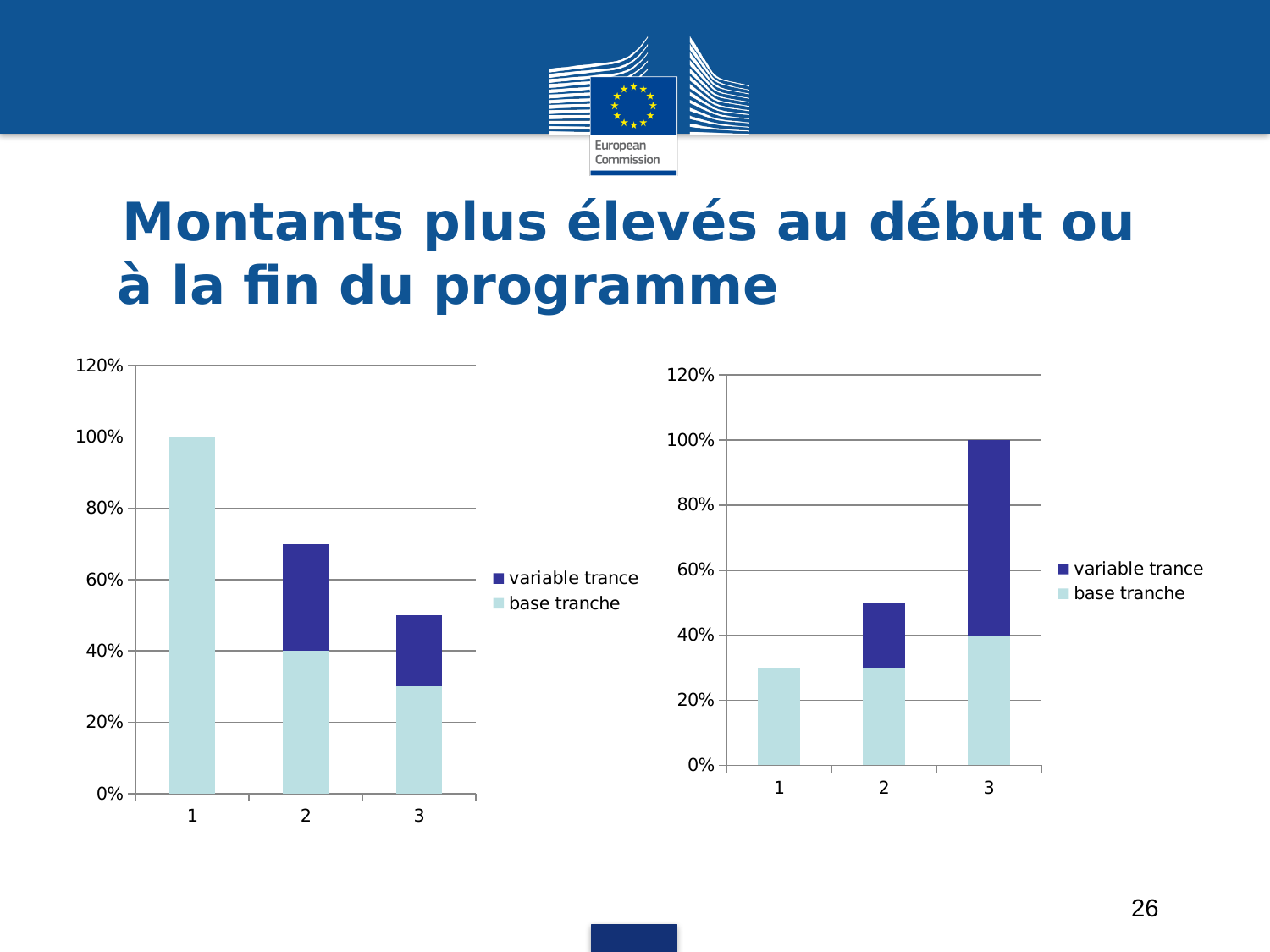

# Montants plus élevés au début ou à la fin du programme

### Chart

| Category | base tranche | variable trance |
|---|---|---|

### Chart

| Category | base tranche | variable trance |
|---|---|---|
26